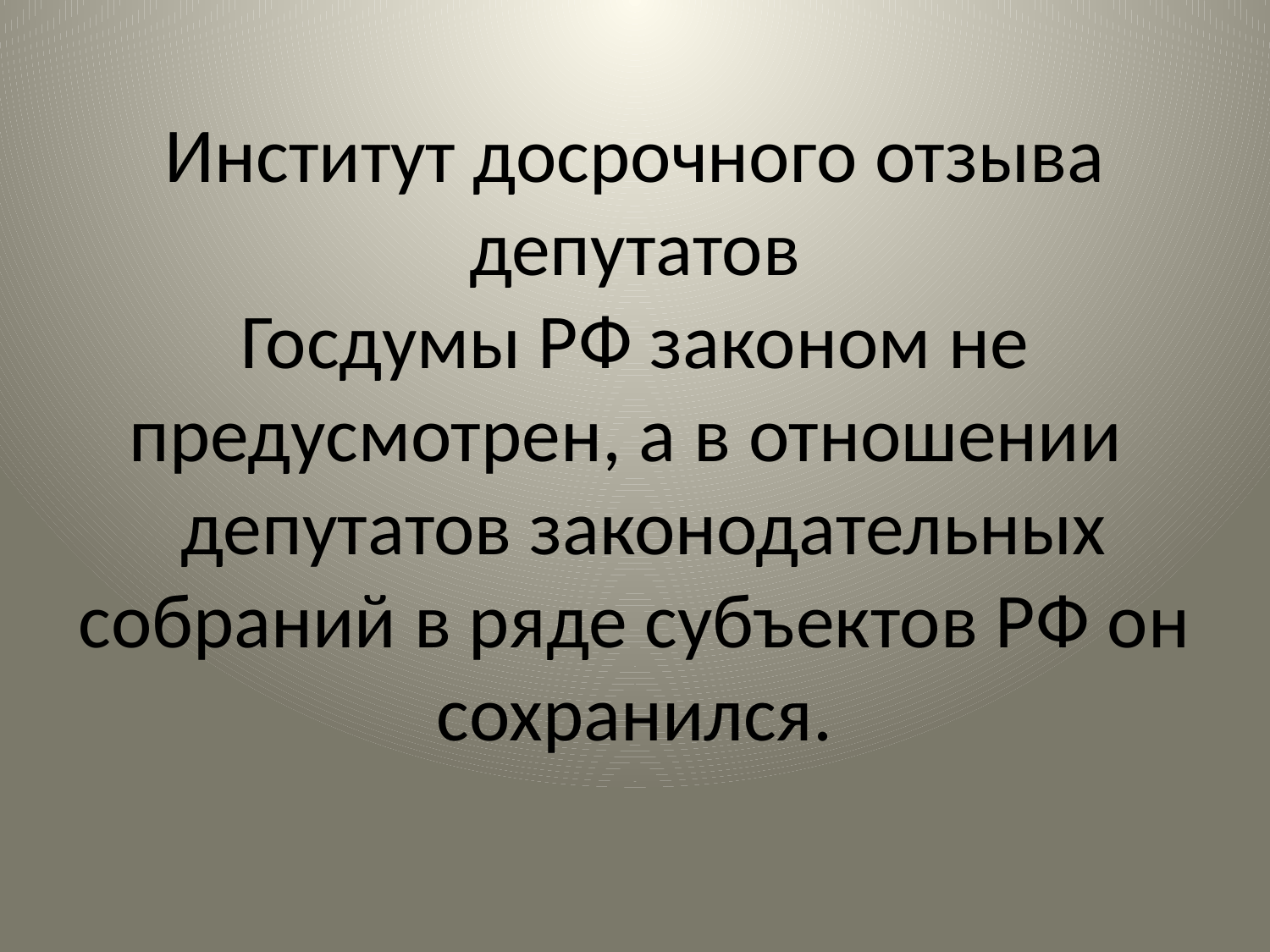

# Институт досрочного отзыва депутатов Госдумы РФ законом не предусмотрен, а в отношении депутатов законодательных собраний в ряде субъектов РФ он сохранился.